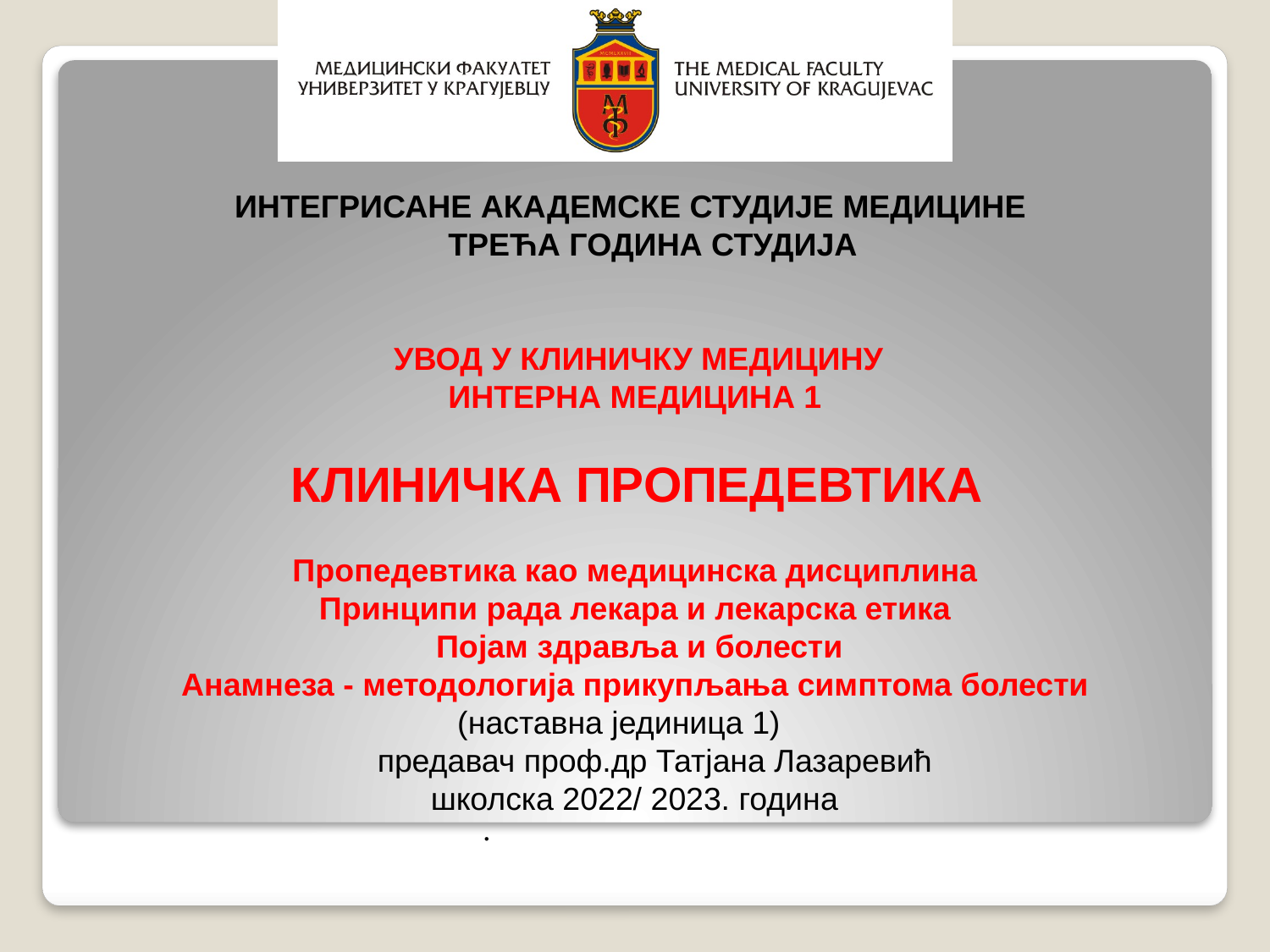

ИНТЕГРИСАНЕ АКАДЕМСКЕ СТУДИЈЕ МЕДИЦИНЕ
    ТРЕЋА ГОДИНА СТУДИЈА

 УВОД У КЛИНИЧКУ МЕДИЦИНУ
ИНТЕРНА МЕДИЦИНА 1

                 КЛИНИЧКА ПРОПЕДЕВТИКА

Пропедевтика као медицинска дисциплина
Принципи рада лекара и лекарска етика
 Појам здравља и болести
Анамнеза - методологија прикупљања симптома болести
                                             (наставна јединица 1)
                                    предавач проф.др Татјана Лазаревић
                                          школска 2022/ 2023. година
                                                           .